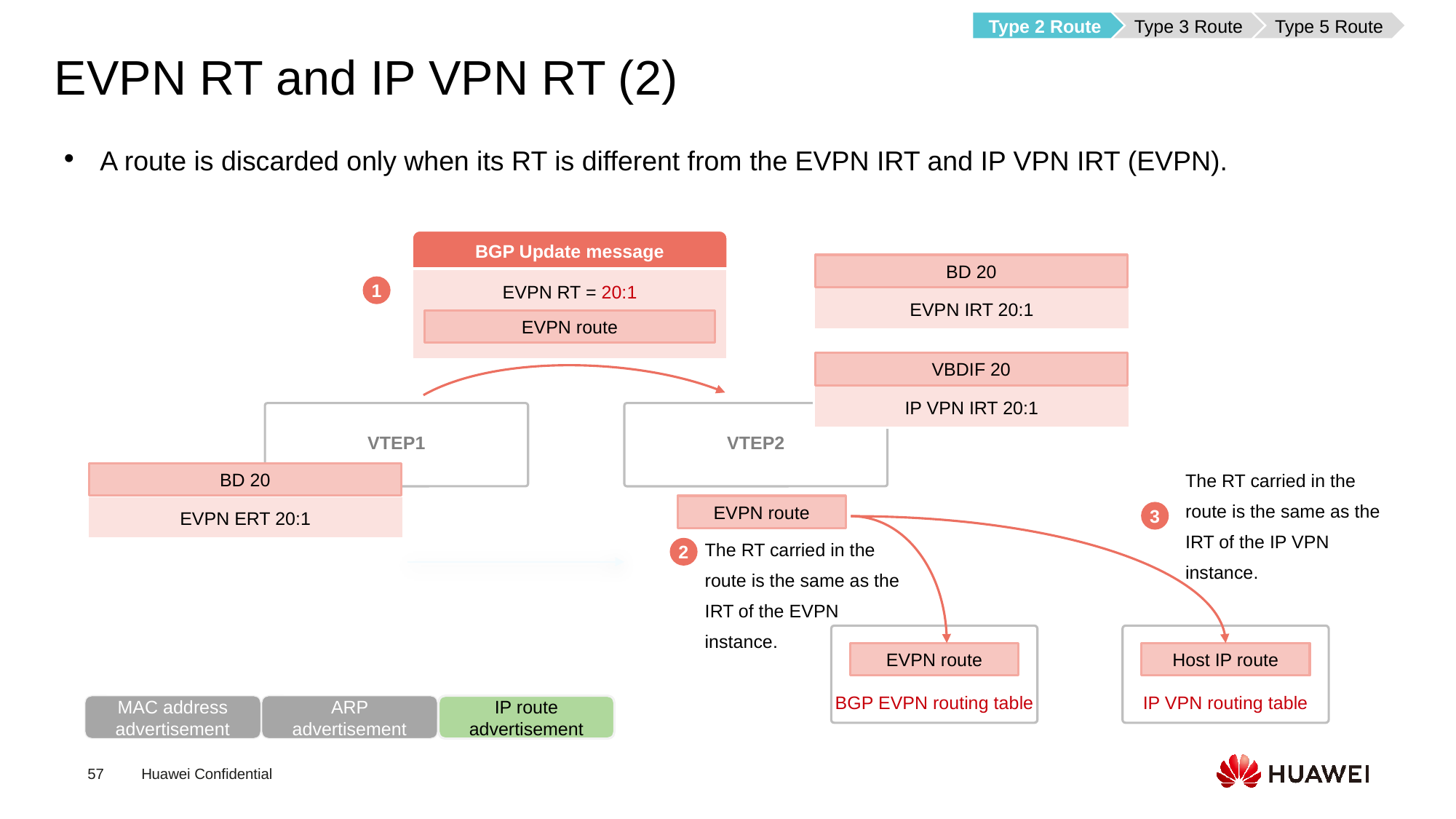

Type 2 Route
Type 3 Route
Type 5 Route
# EVPN RT and IP VPN RT (2)
A route is discarded only when its RT is different from the EVPN IRT and IP VPN IRT (EVPN).
BGP Update message
BD 20

EVPN IRT 20:1

EVPN RT = 20:1
1
EVPN route
VBDIF 20

IP VPN IRT 20:1

VTEP1

VTEP2
The RT carried in the route is the same as the IRT of the IP VPN instance.
BD 20

EVPN ERT 20:1
EVPN route
3

The RT carried in the route is the same as the IRT of the EVPN instance.
2

EVPN route
Host IP route
BGP EVPN routing table
IP VPN routing table
MAC address advertisement
ARP advertisement
IP route advertisement